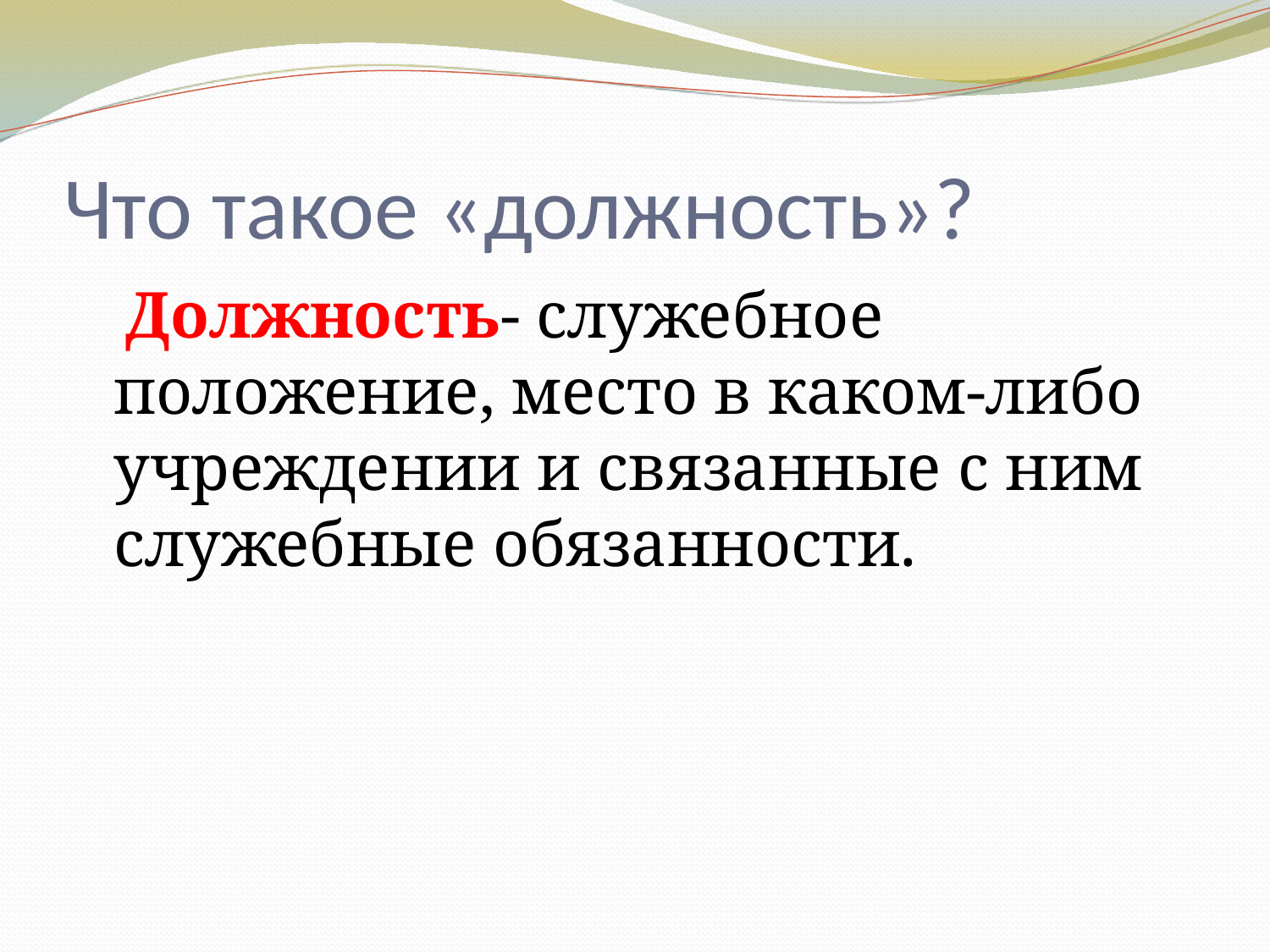

# Что такое «должность»?
   Должность- служебное положение, место в каком-либо учреждении и связанные с ним служебные обязанности.